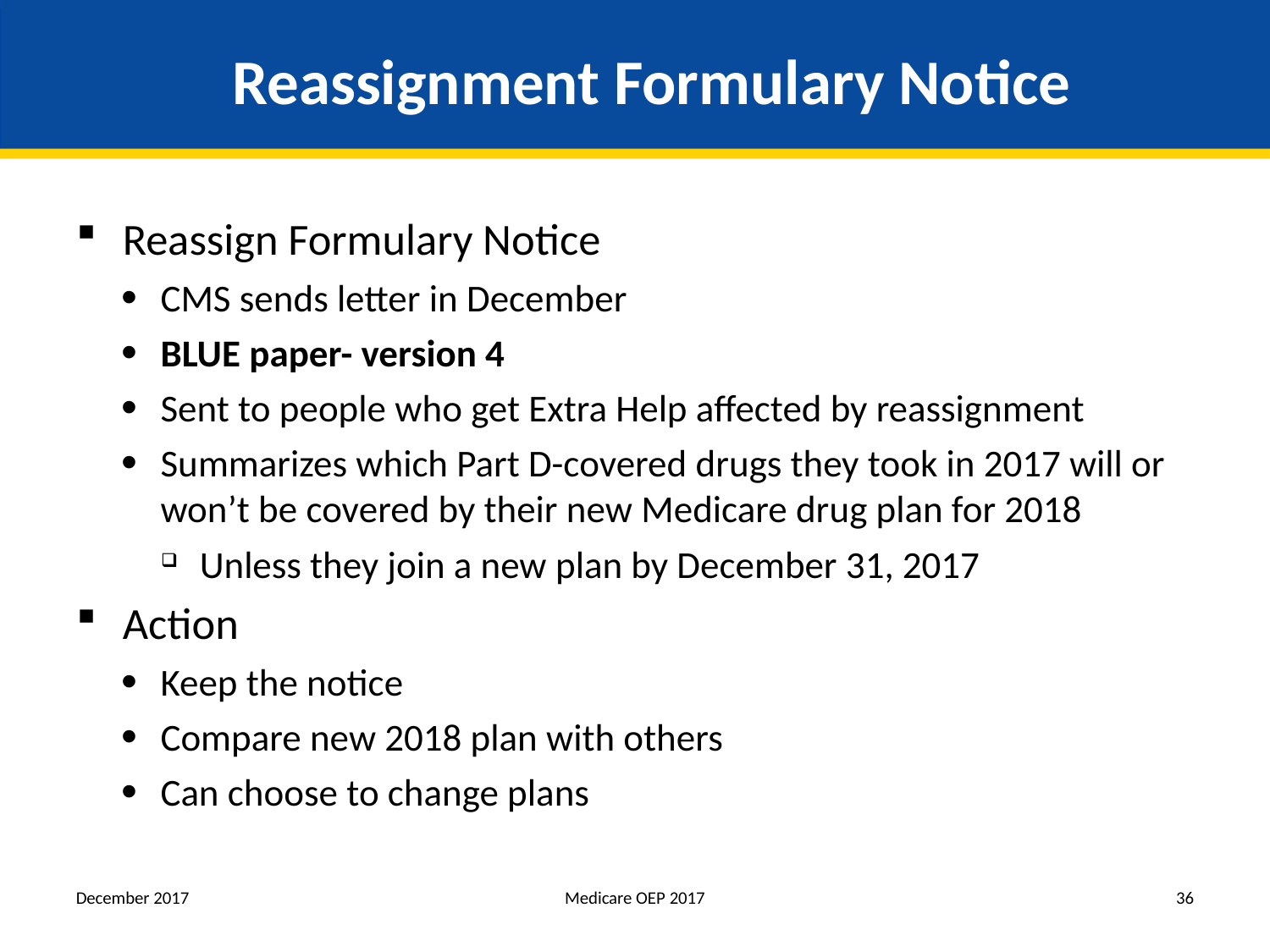

# Reassignment Formulary Notice
Reassign Formulary Notice
CMS sends letter in December
BLUE paper- version 4
Sent to people who get Extra Help affected by reassignment
Summarizes which Part D-covered drugs they took in 2017 will or won’t be covered by their new Medicare drug plan for 2018
Unless they join a new plan by December 31, 2017
Action
Keep the notice
Compare new 2018 plan with others
Can choose to change plans

December 2017
Medicare OEP 2017
36